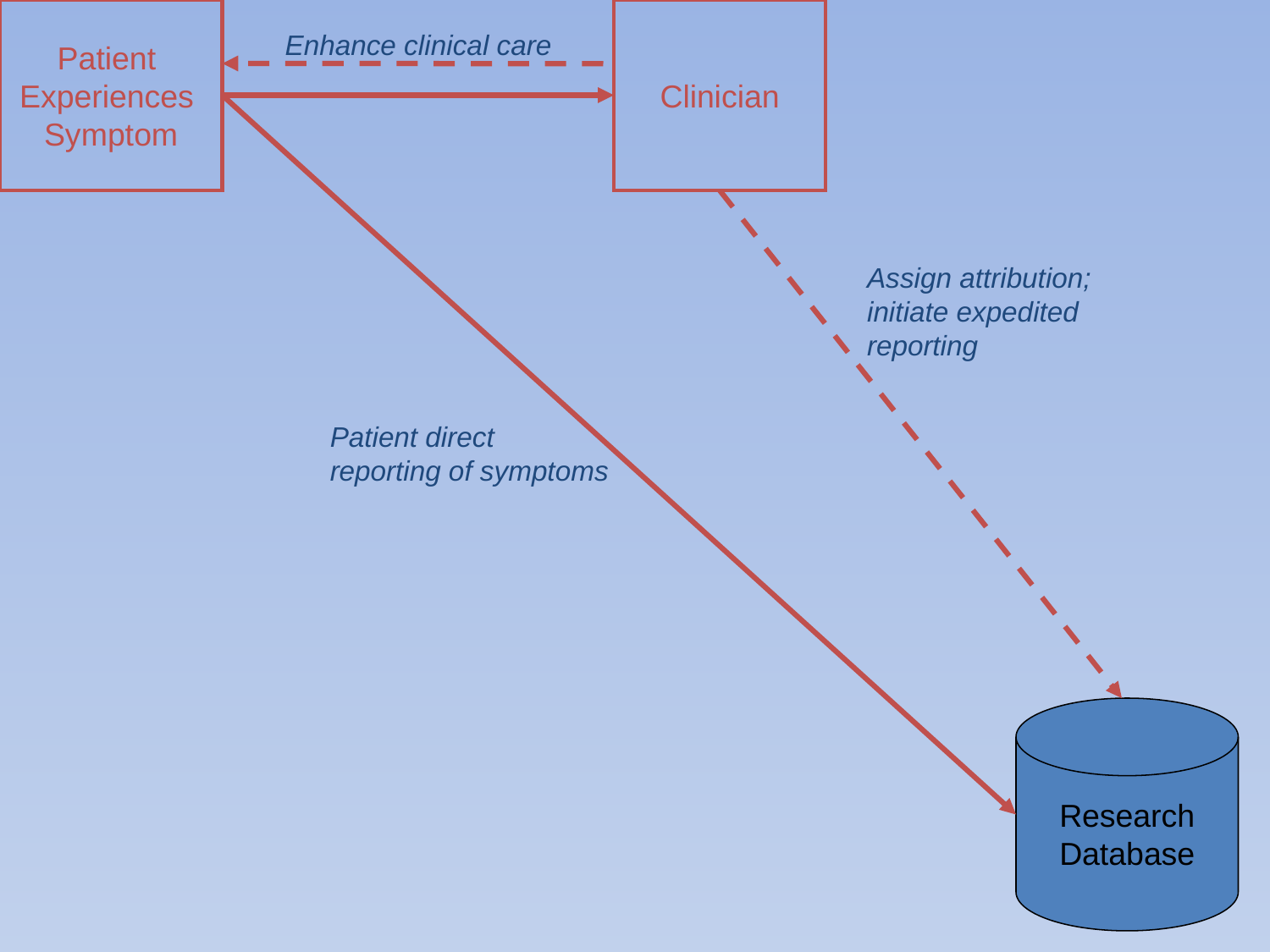

Patient
Experiences
Symptom
Clinician
Enhance clinical care
Assign attribution; initiate expedited reporting
Patient direct
reporting of symptoms
Research
Database